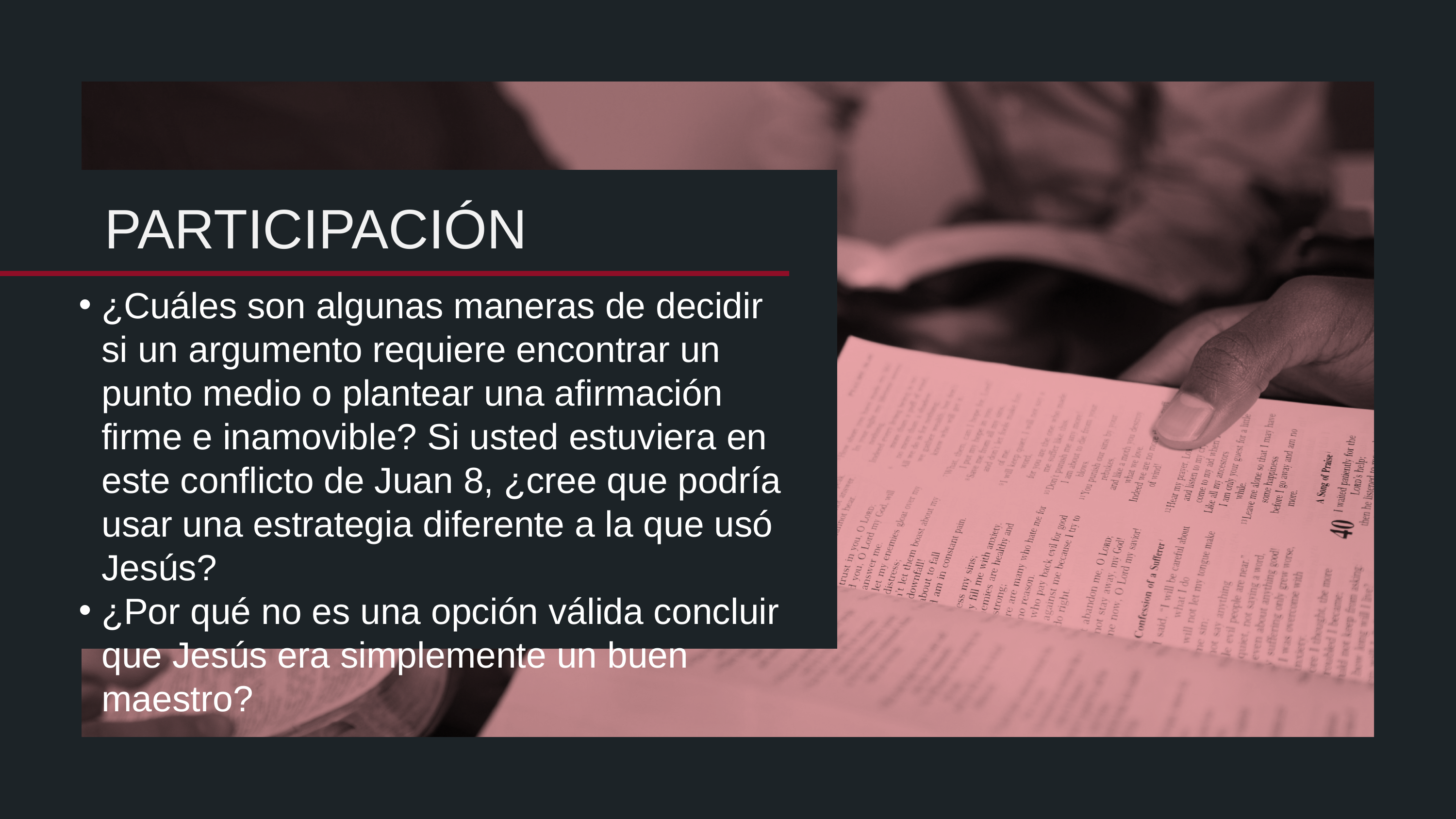

¿Cuáles son algunas maneras de decidir si un argumento requiere encontrar un punto medio o plantear una afirmación firme e inamovible? Si usted estuviera en este conflicto de Juan 8, ¿cree que podría usar una estrategia diferente a la que usó Jesús?
¿Por qué no es una opción válida concluir que Jesús era simplemente un buen maestro?